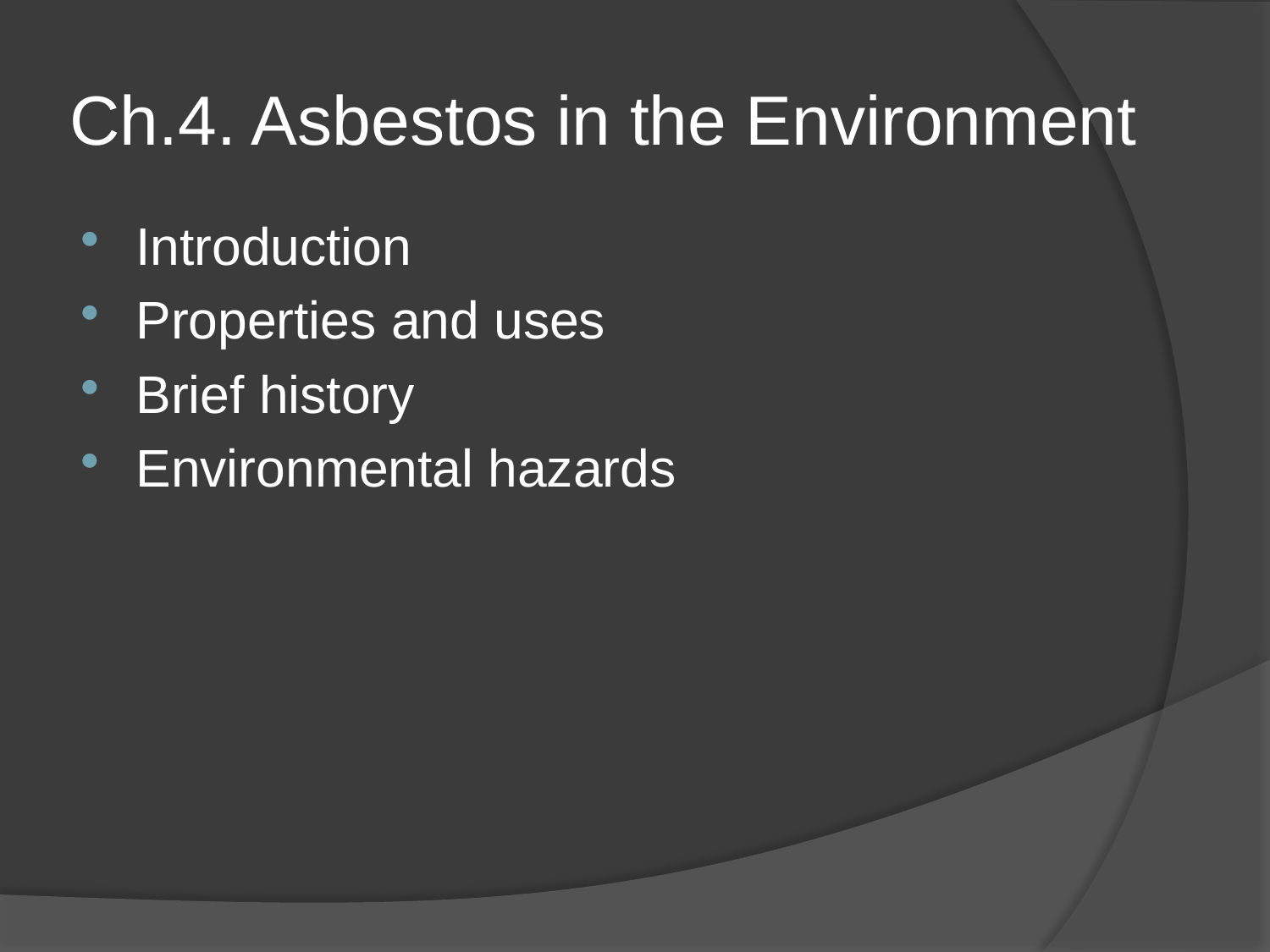

# Ch.4. Asbestos in the Environment
Introduction
Properties and uses
Brief history
Environmental hazards